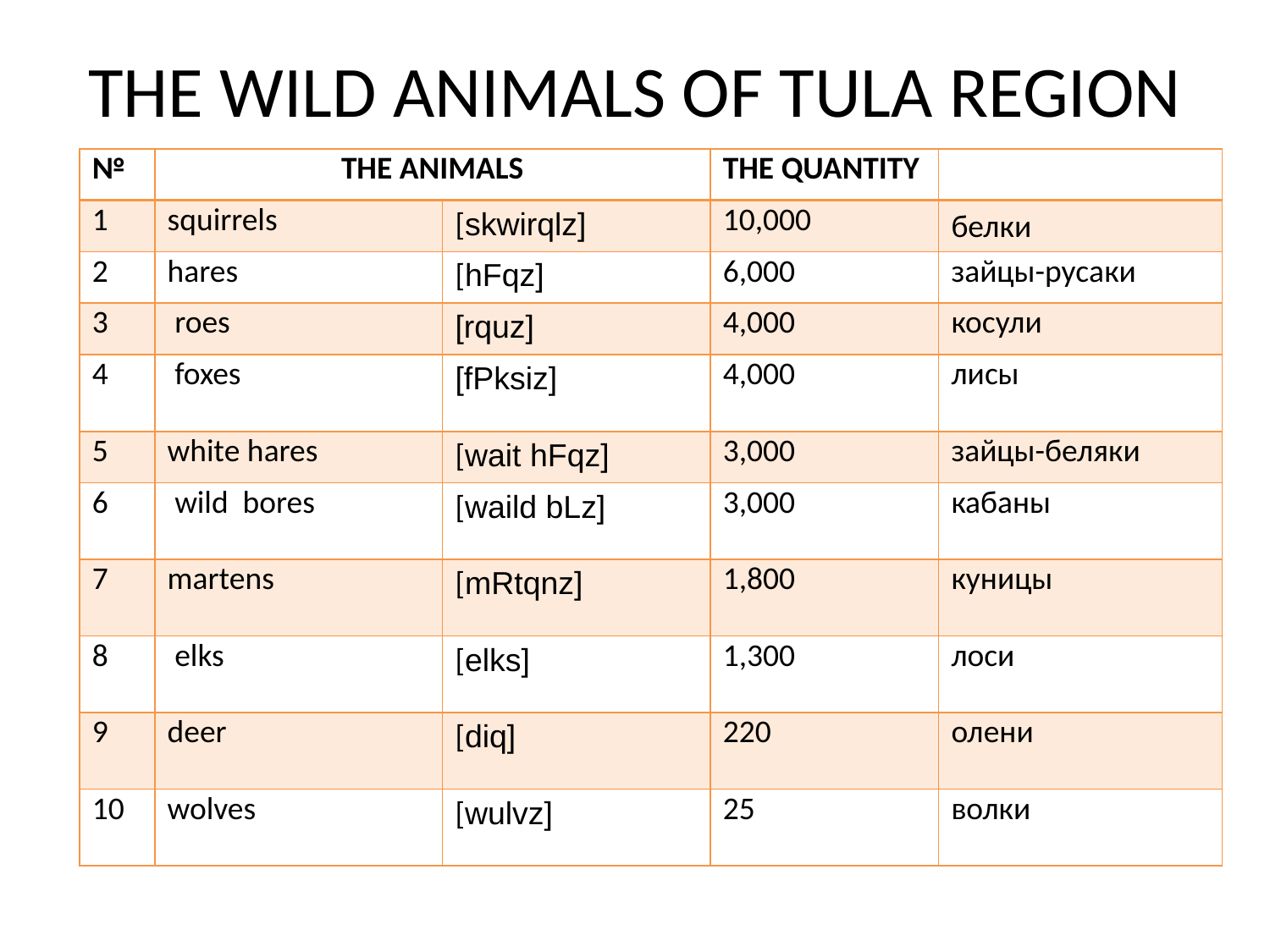

# THE WILD ANIMALS OF TULA REGION
| № | THE ANIMALS |  | THE QUANTITY |  |
| --- | --- | --- | --- | --- |
| 1 | squirrels | [skwirqlz] | 10,000 | белки |
| 2 | hares | [hFqz] | 6,000 | зайцы-русаки |
| 3 | roes | [rquz] | 4,000 | косули |
| 4 | foxes | [fPksiz] | 4,000 | лисы |
| 5 | white hares | [wait hFqz] | 3,000 | зайцы-беляки |
| 6 | wild bores | [waild bLz] | 3,000 | кабаны |
| 7 | martens | [mRtqnz] | 1,800 | куницы |
| 8 | elks | [elks] | 1,300 | лоси |
| 9 | deer | [diq] | 220 | олени |
| 10 | wolves | [wulvz] | 25 | волки |